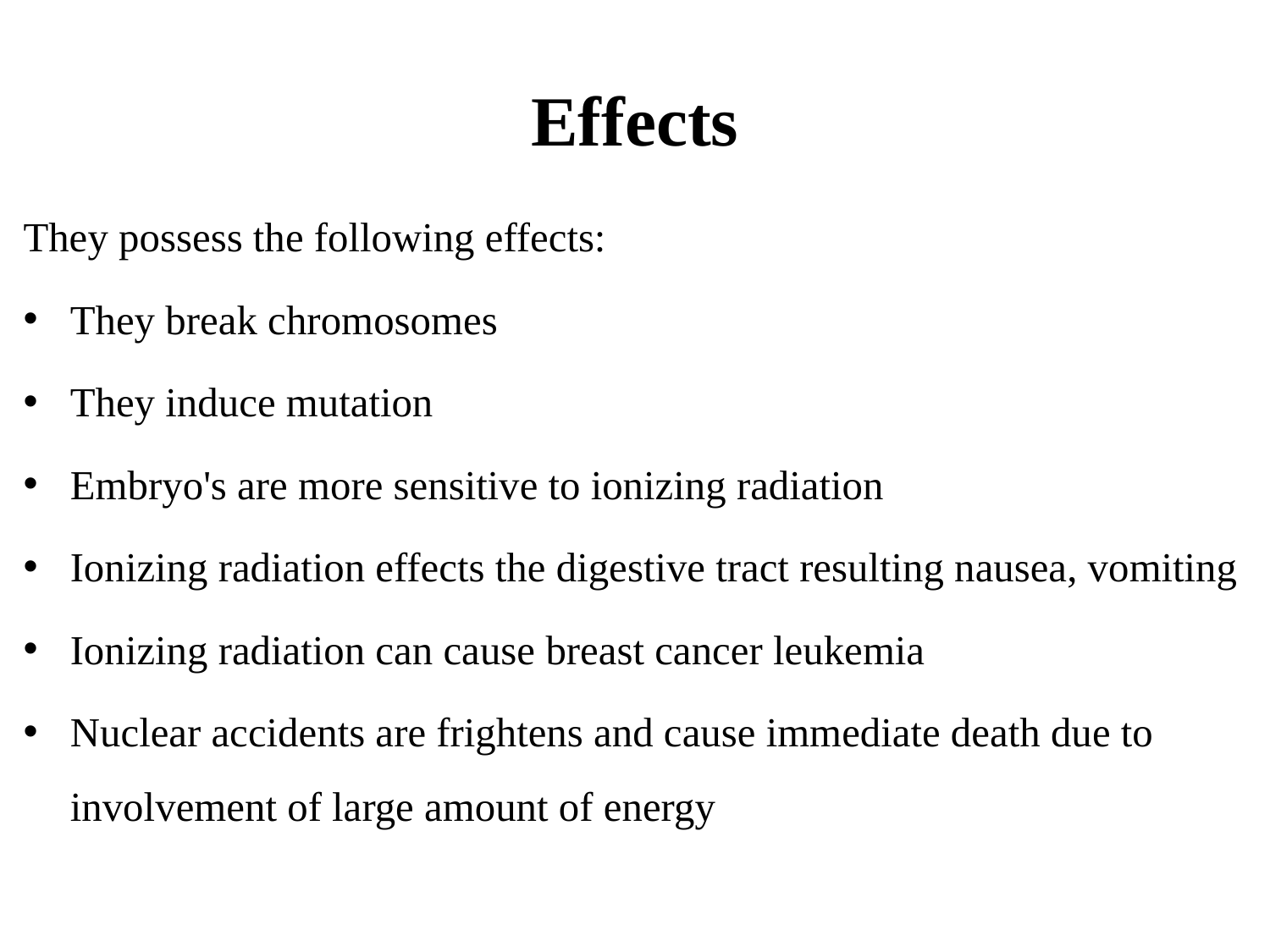

# Effects
They possess the following effects:
They break chromosomes
They induce mutation
Embryo's are more sensitive to ionizing radiation
Ionizing radiation effects the digestive tract resulting nausea, vomiting
Ionizing radiation can cause breast cancer leukemia
Nuclear accidents are frightens and cause immediate death due to involvement of large amount of energy